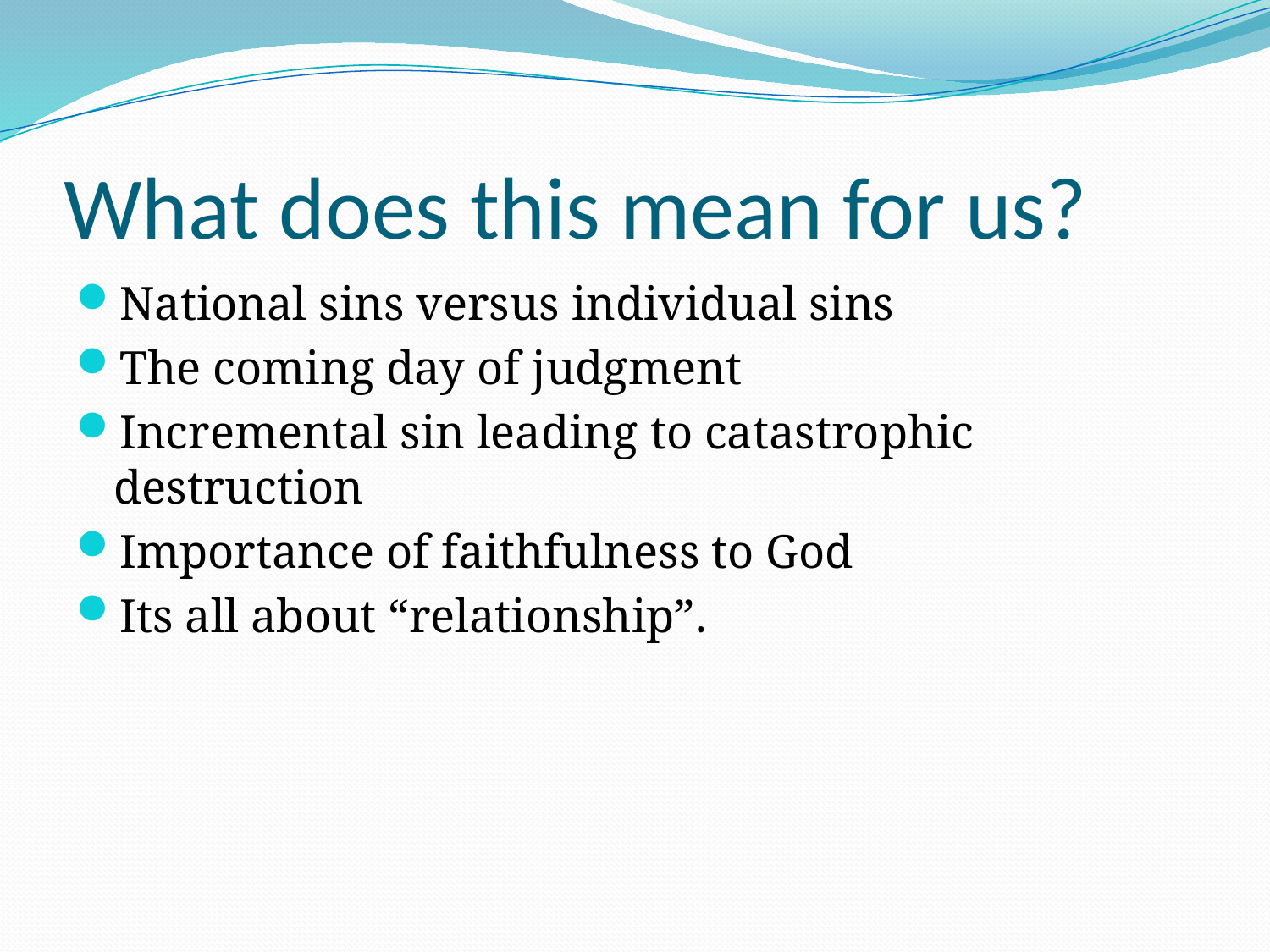

# What does this mean for us?
National sins versus individual sins
The coming day of judgment
Incremental sin leading to catastrophic destruction
Importance of faithfulness to God
Its all about “relationship”.